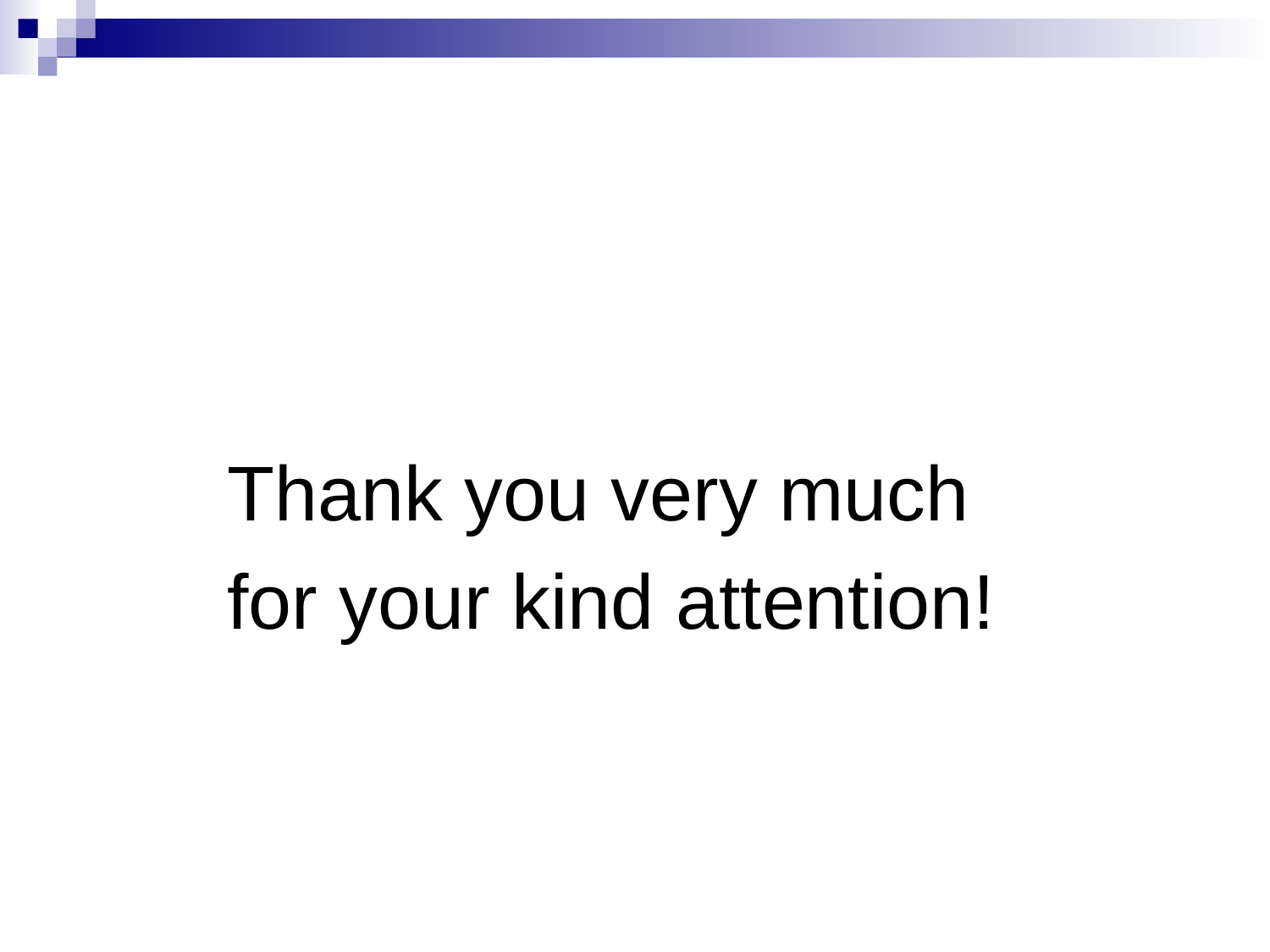

#

       Thank you very much
       for your kind attention!